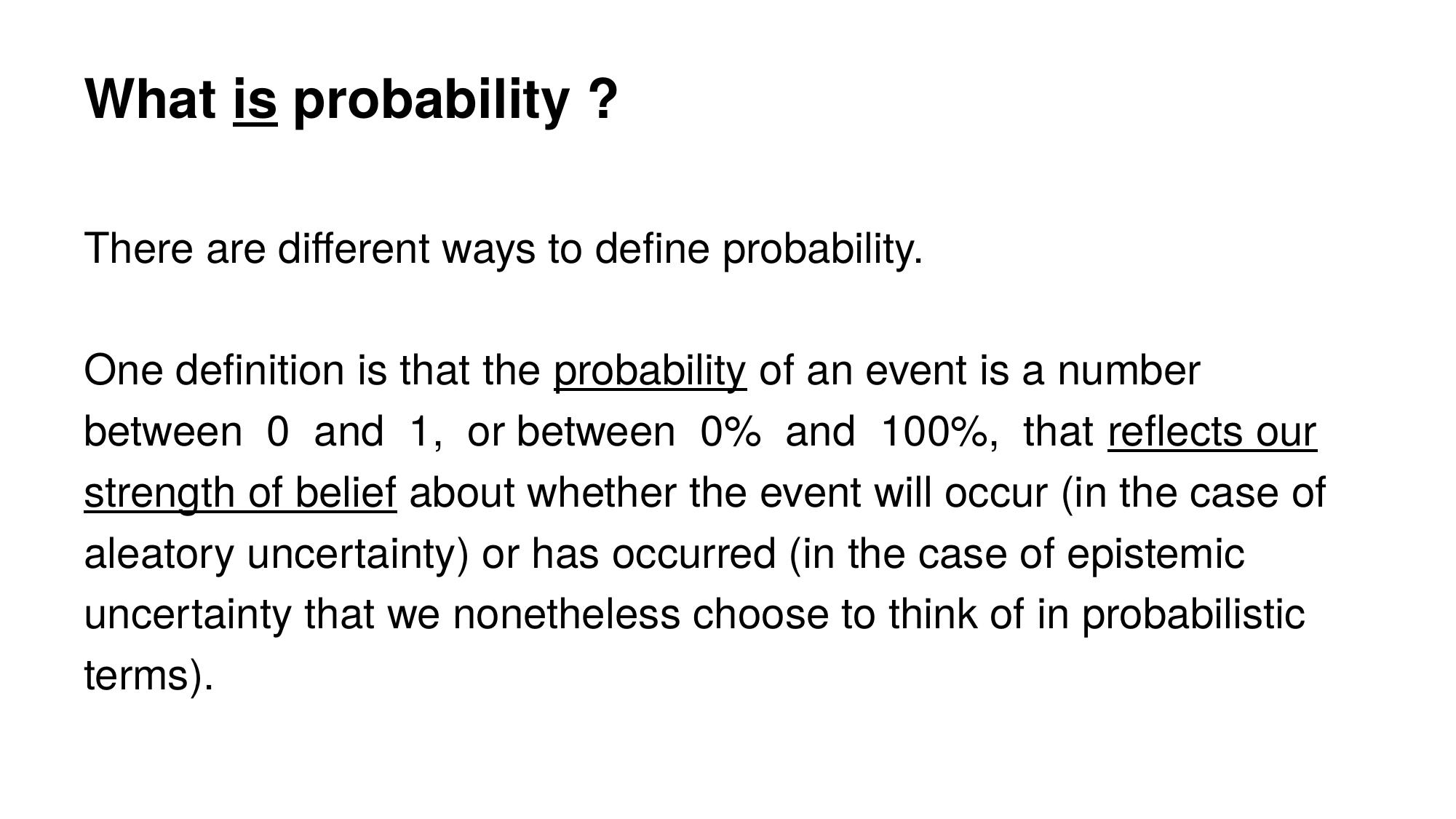

# What is probability ?
There are different ways to define probability.

One definition is that the probability of an event is a number between  0  and  1,  or between  0%  and  100%,  that reflects our strength of belief about whether the event will occur (in the case of aleatory uncertainty) or has occurred (in the case of epistemic uncertainty that we nonetheless choose to think of in probabilistic terms).